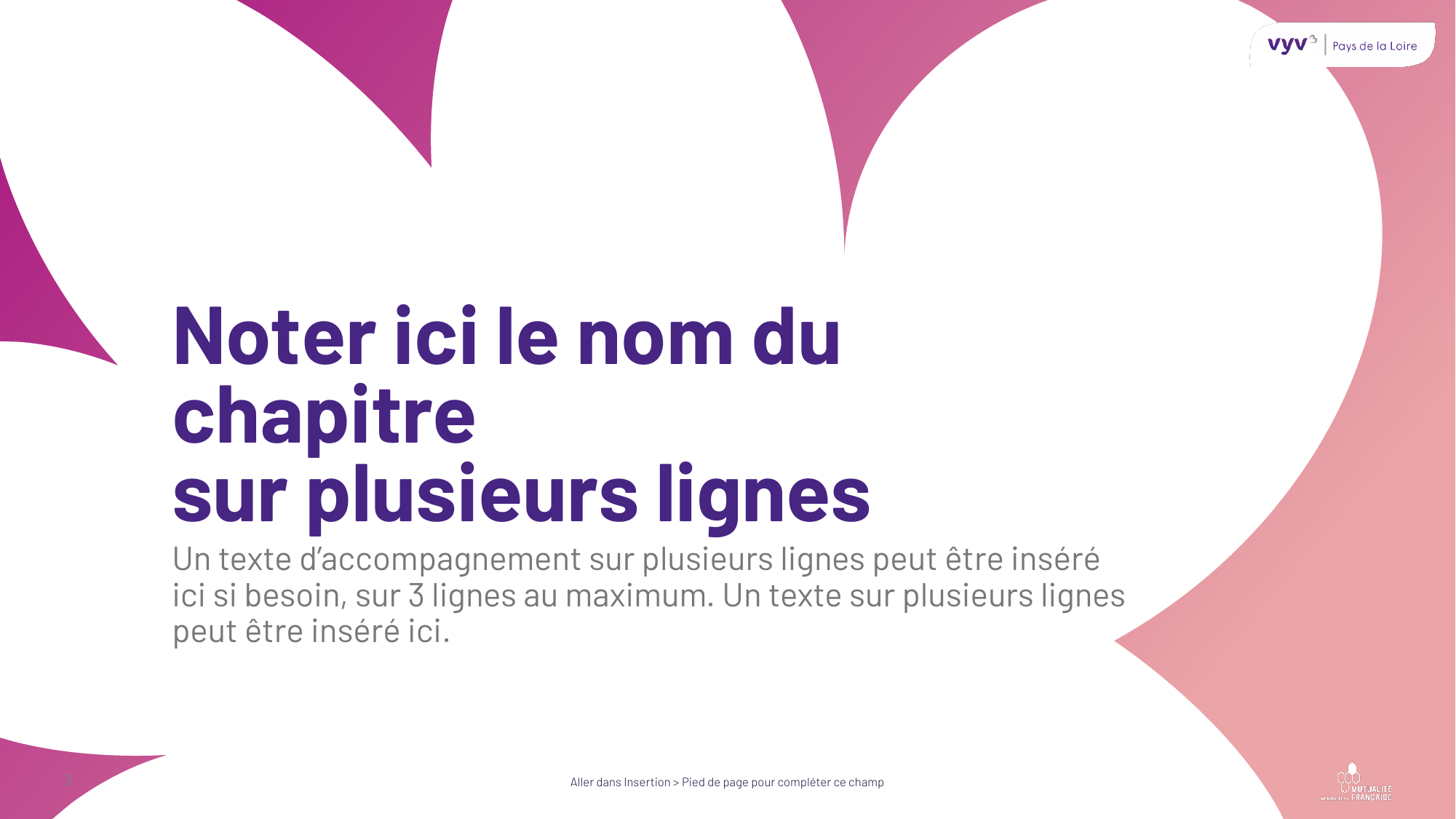

# Noter ici le nom du chapitre sur plusieurs lignes
Un texte d’accompagnement sur plusieurs lignes peut être inséré ici si besoin, sur 3 lignes au maximum. Un texte sur plusieurs lignes peut être inséré ici.
3
Aller dans Insertion > Pied de page pour compléter ce champ